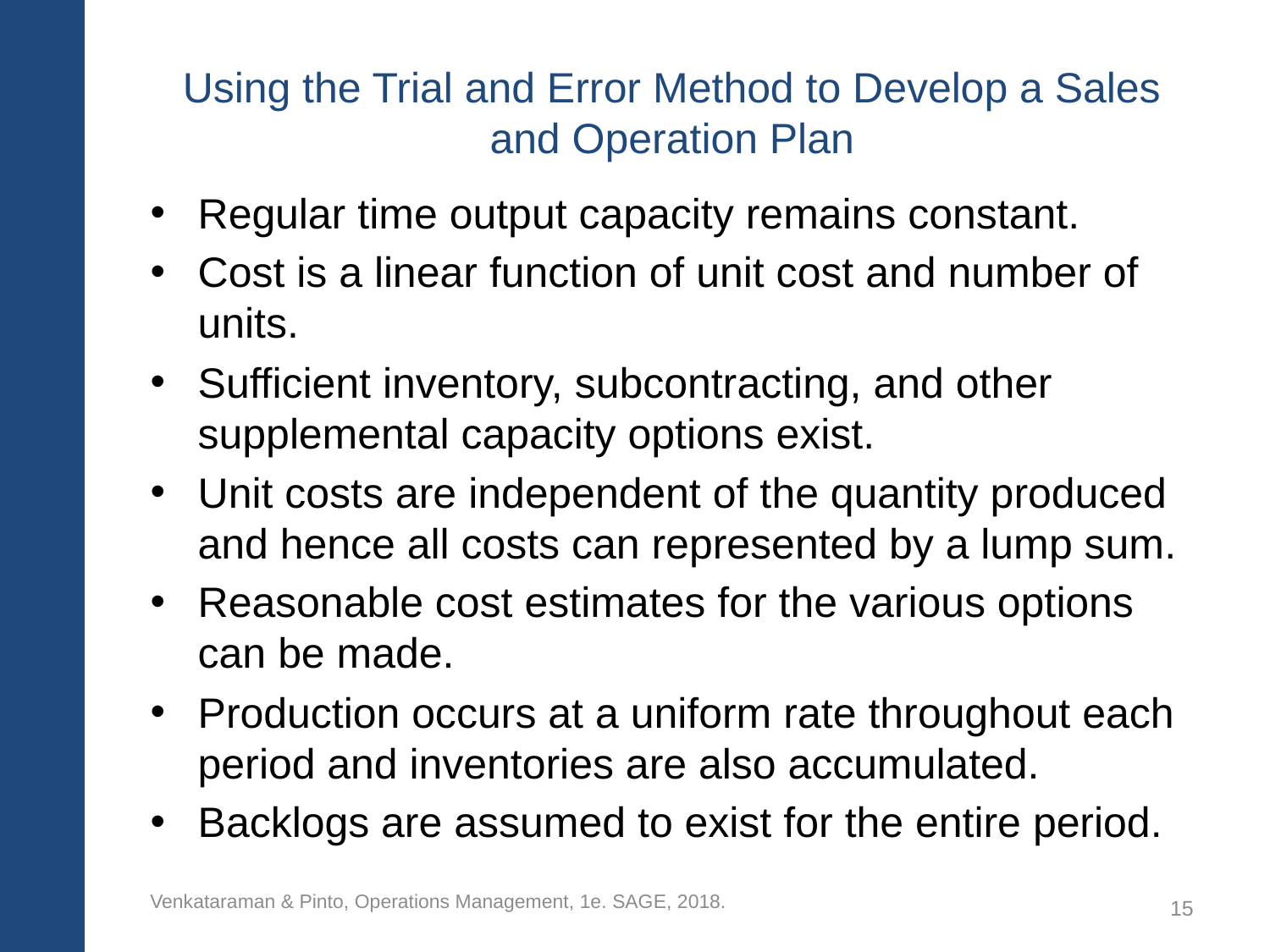

# Using the Trial and Error Method to Develop a Sales and Operation Plan
Regular time output capacity remains constant.
Cost is a linear function of unit cost and number of units.
Sufficient inventory, subcontracting, and other supplemental capacity options exist.
Unit costs are independent of the quantity produced and hence all costs can represented by a lump sum.
Reasonable cost estimates for the various options can be made.
Production occurs at a uniform rate throughout each period and inventories are also accumulated.
Backlogs are assumed to exist for the entire period.
Venkataraman & Pinto, Operations Management, 1e. SAGE, 2018.
15